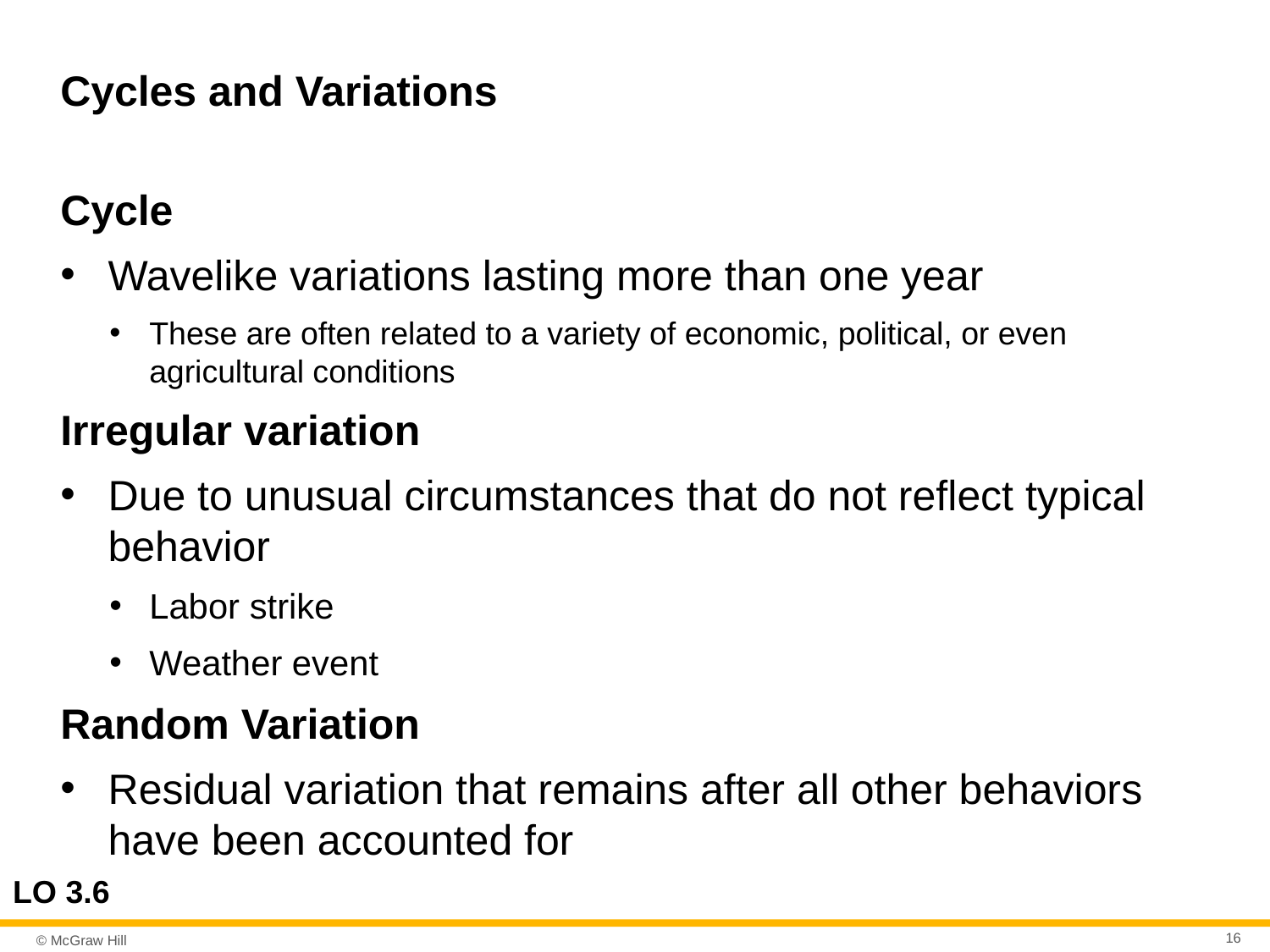

# Cycles and Variations
Cycle
Wavelike variations lasting more than one year
These are often related to a variety of economic, political, or even agricultural conditions
Irregular variation
Due to unusual circumstances that do not reflect typical behavior
Labor strike
Weather event
Random Variation
Residual variation that remains after all other behaviors have been accounted for
LO 3.6